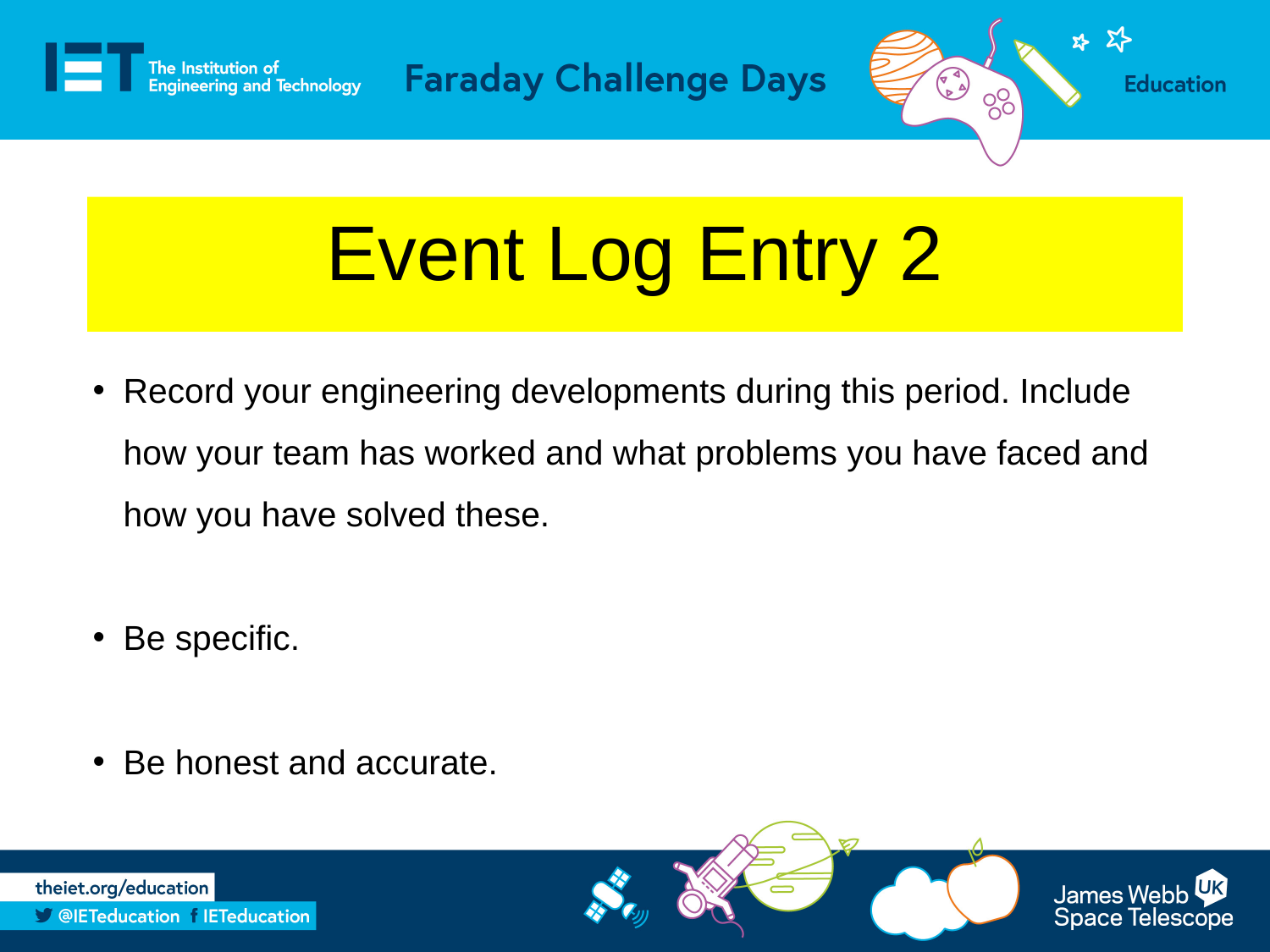

Event Log Entry 2
Record your engineering developments during this period. Include how your team has worked and what problems you have faced and how you have solved these.

Be specific.

Be honest and accurate.